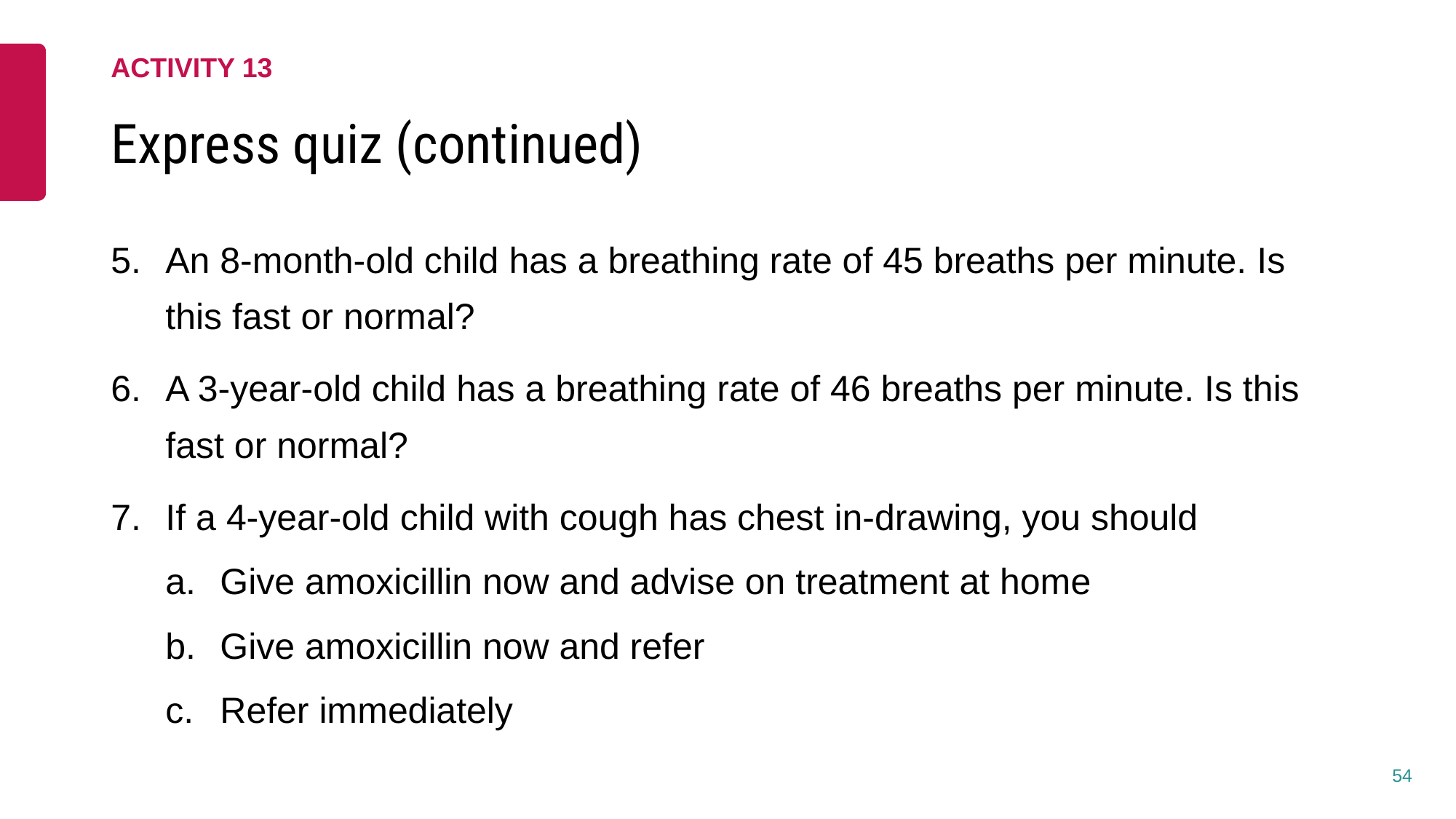

ACTIVITY 13
# Express quiz (continued)
An 8-month-old child has a breathing rate of 45 breaths per minute. Is this fast or normal?
A 3-year-old child has a breathing rate of 46 breaths per minute. Is this fast or normal?
If a 4-year-old child with cough has chest in-drawing, you should
Give amoxicillin now and advise on treatment at home
Give amoxicillin now and refer
Refer immediately

54